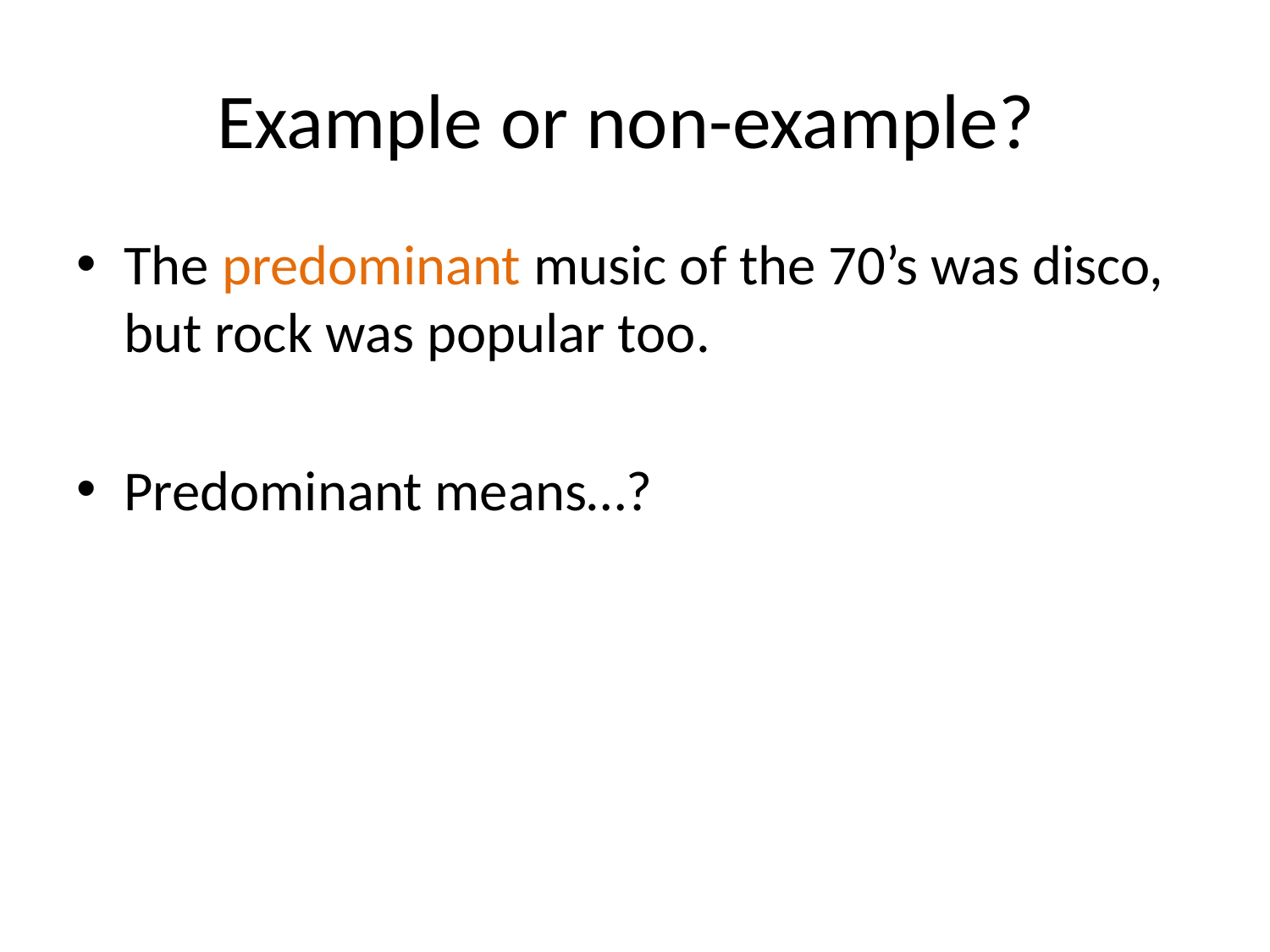

# Example or non-example?
The predominant music of the 70’s was disco, but rock was popular too.

Predominant means…?